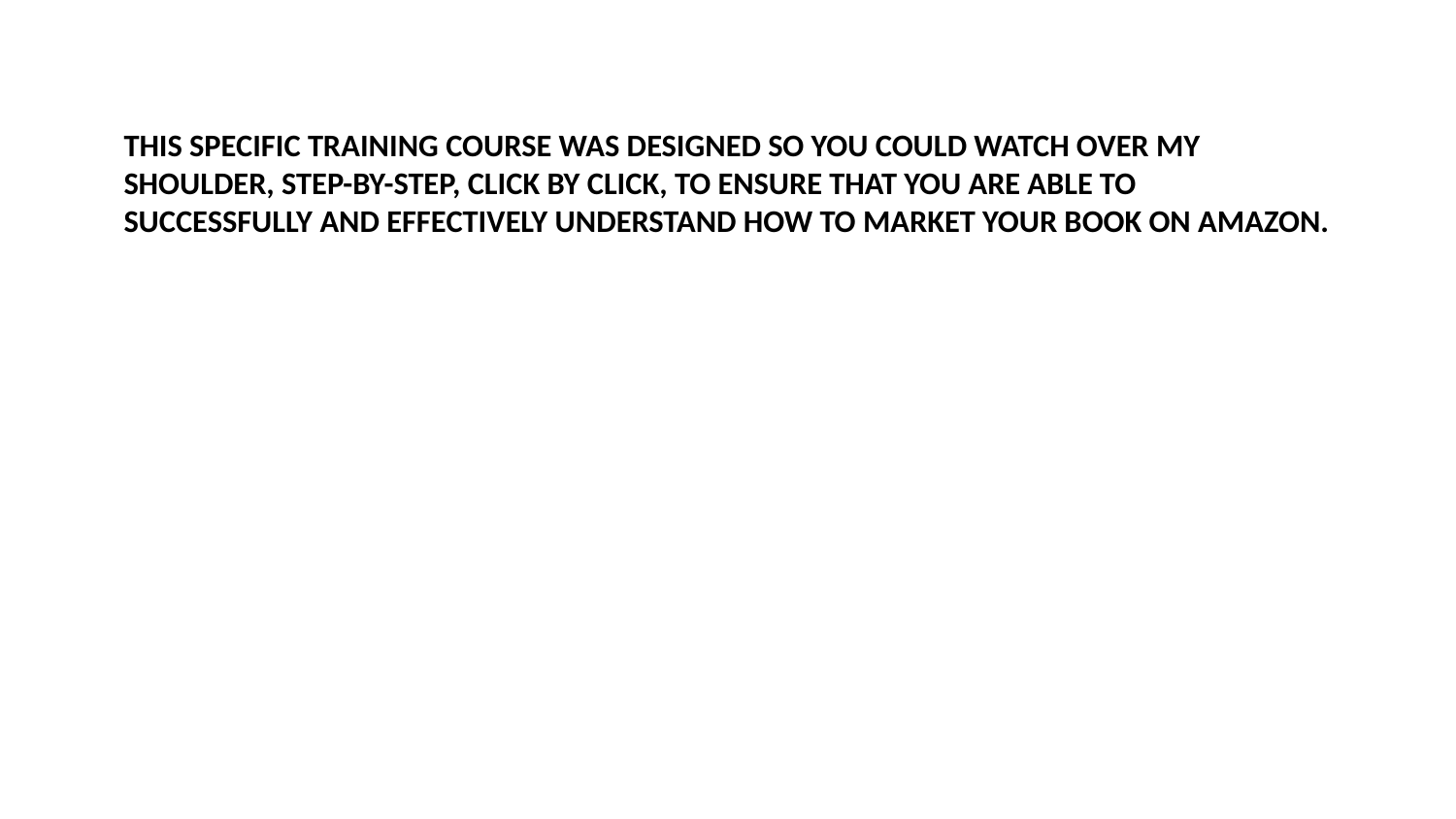

# This specific training course was designed so you could watch over my shoulder, step-by-step, click by click, to ensure that you are able to successfully and effectively understand how to market your book on Amazon.